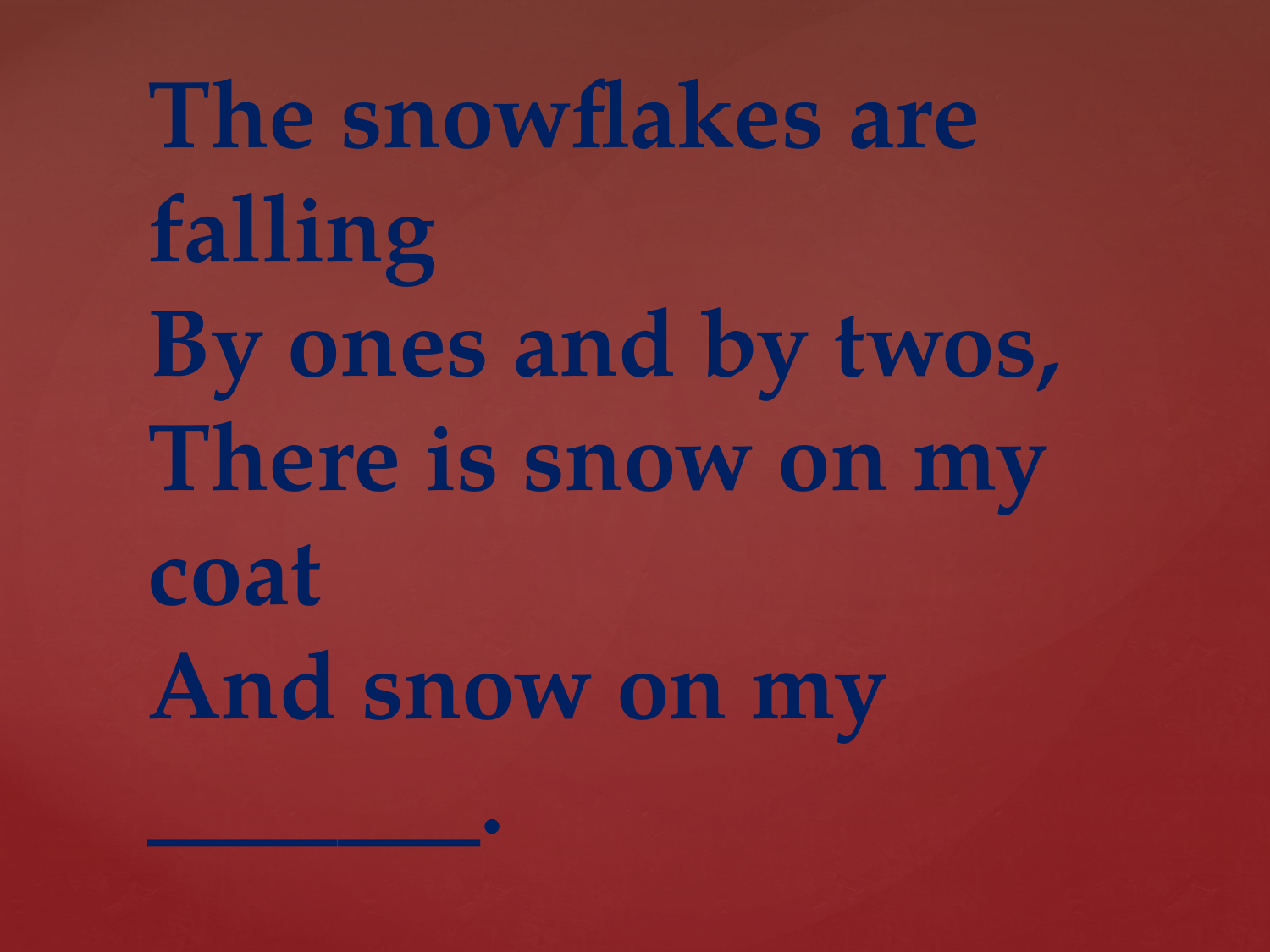

The snowflakes are falling
By ones and by twos,
There is snow on my coat
And snow on my _______.